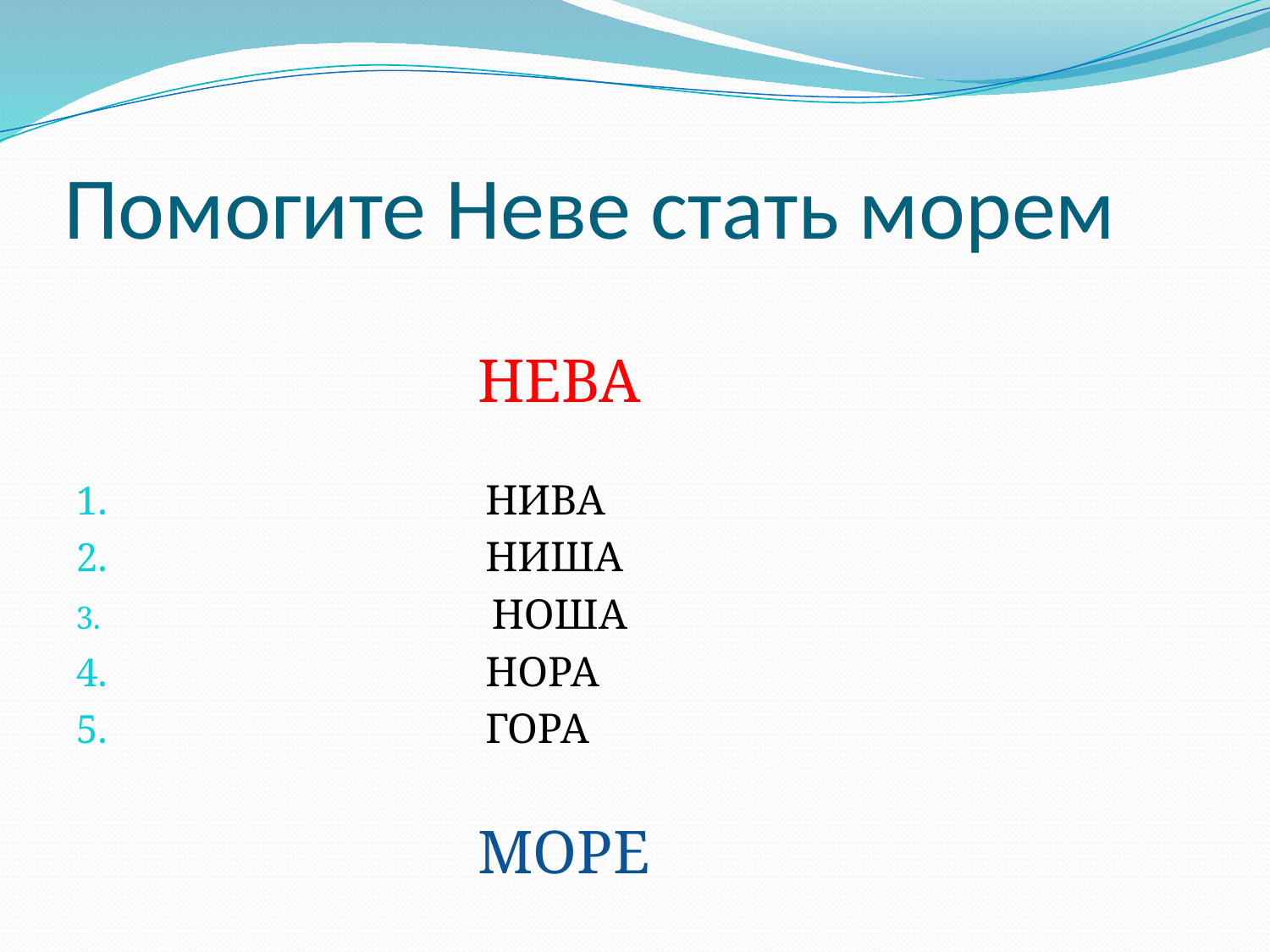

# Помогите Неве стать морем
                          НЕВА

                                 НИВА
                                 НИША
                                          НОША
                                 НОРА
                                 ГОРА

                          МОРЕ